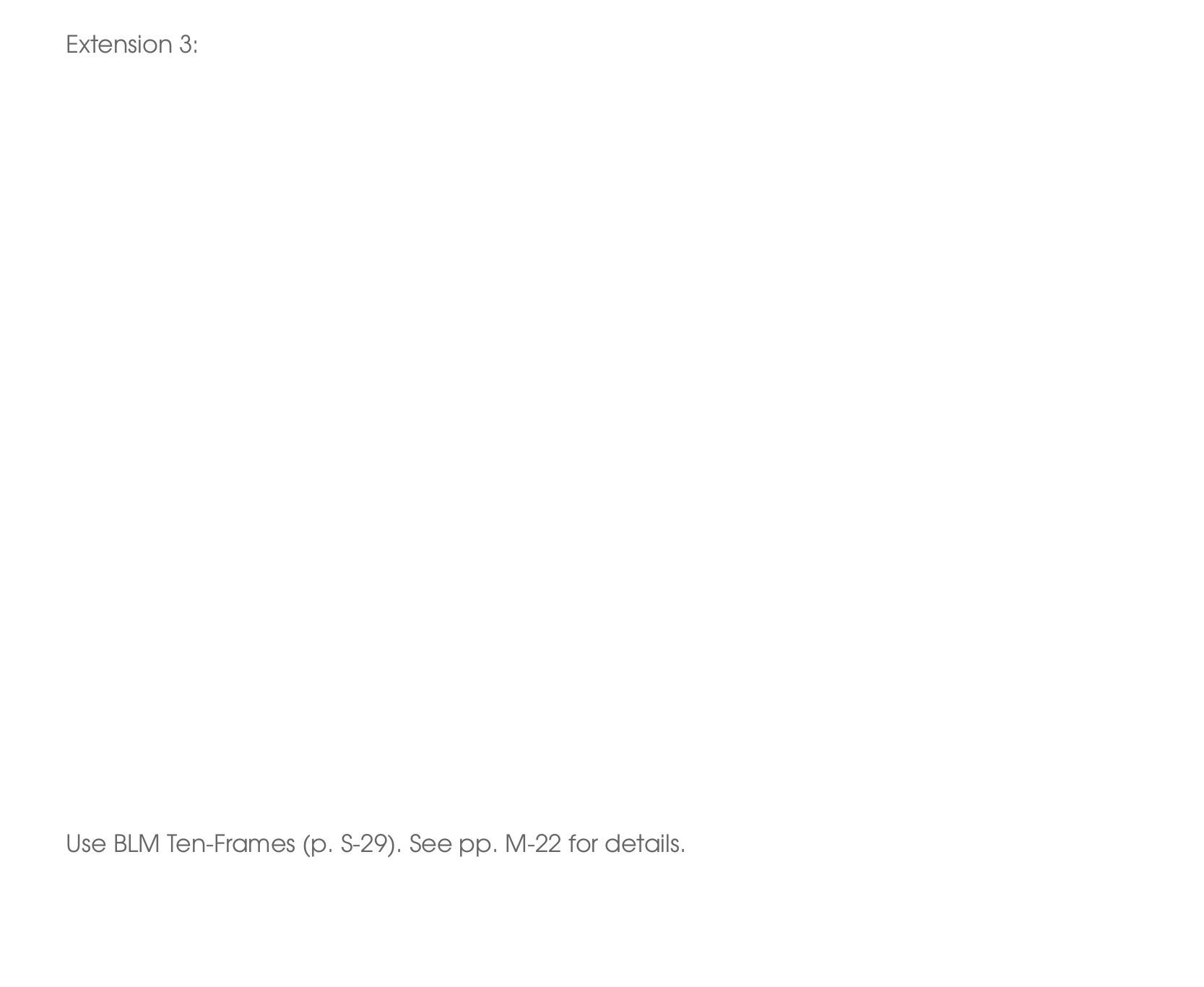

Extension 3:
Use BLM Ten-Frames (p. S-29). See pp. M-22 for details.